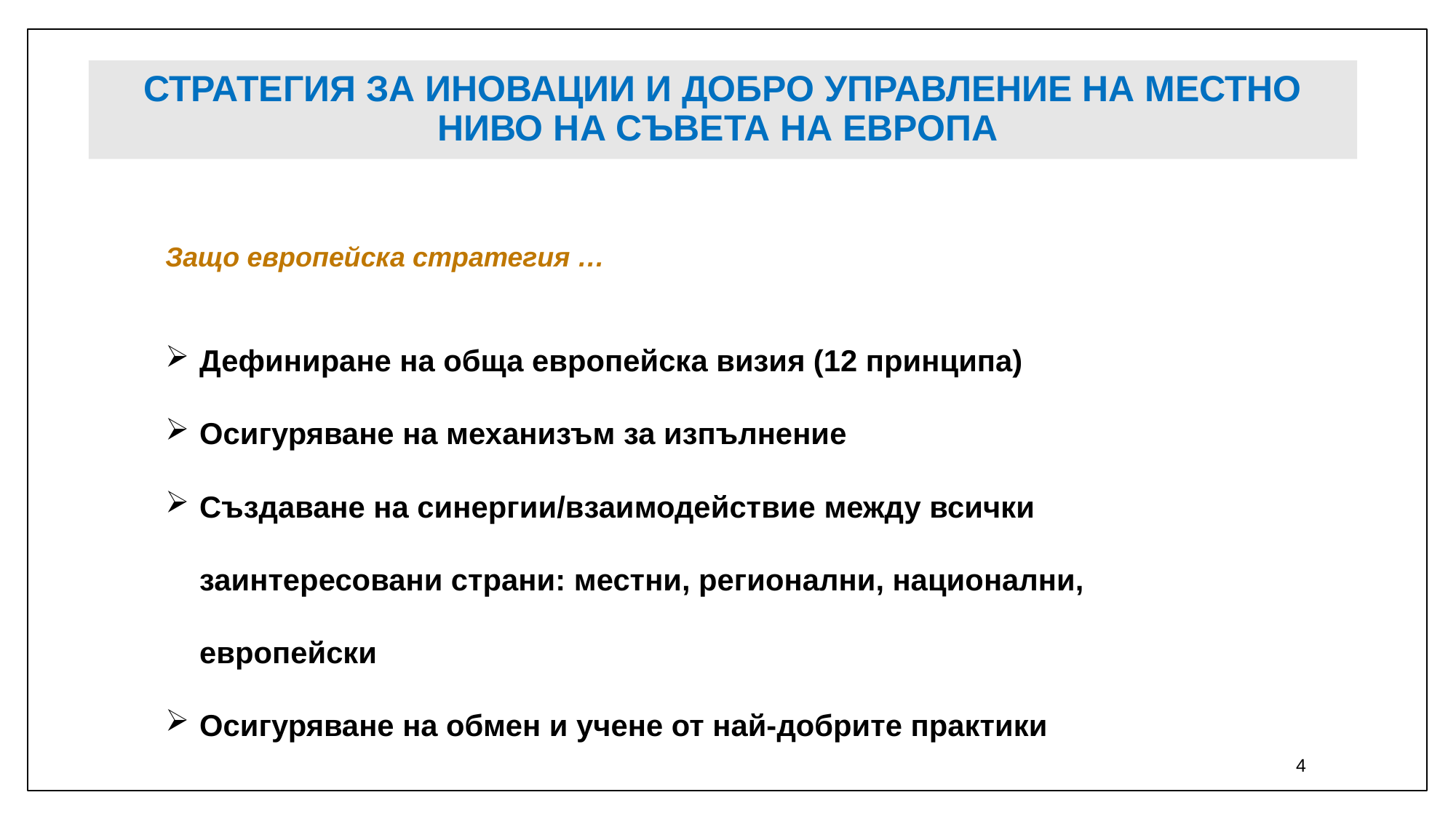

# СТРАТЕГИЯ ЗА ИНОВАЦИИ И ДОБРО УПРАВЛЕНИЕ НА МЕСТНО НИВО НА СЪВЕТА НА ЕВРОПА
Защо европейска стратегия …

Дефиниране на обща европейска визия (12 принципа)
Осигуряване на механизъм за изпълнение
Създаване на синергии/взаимодействие между всички заинтересовани страни: местни, регионални, национални, европейски
Осигуряване на обмен и учене от най-добрите практики
4